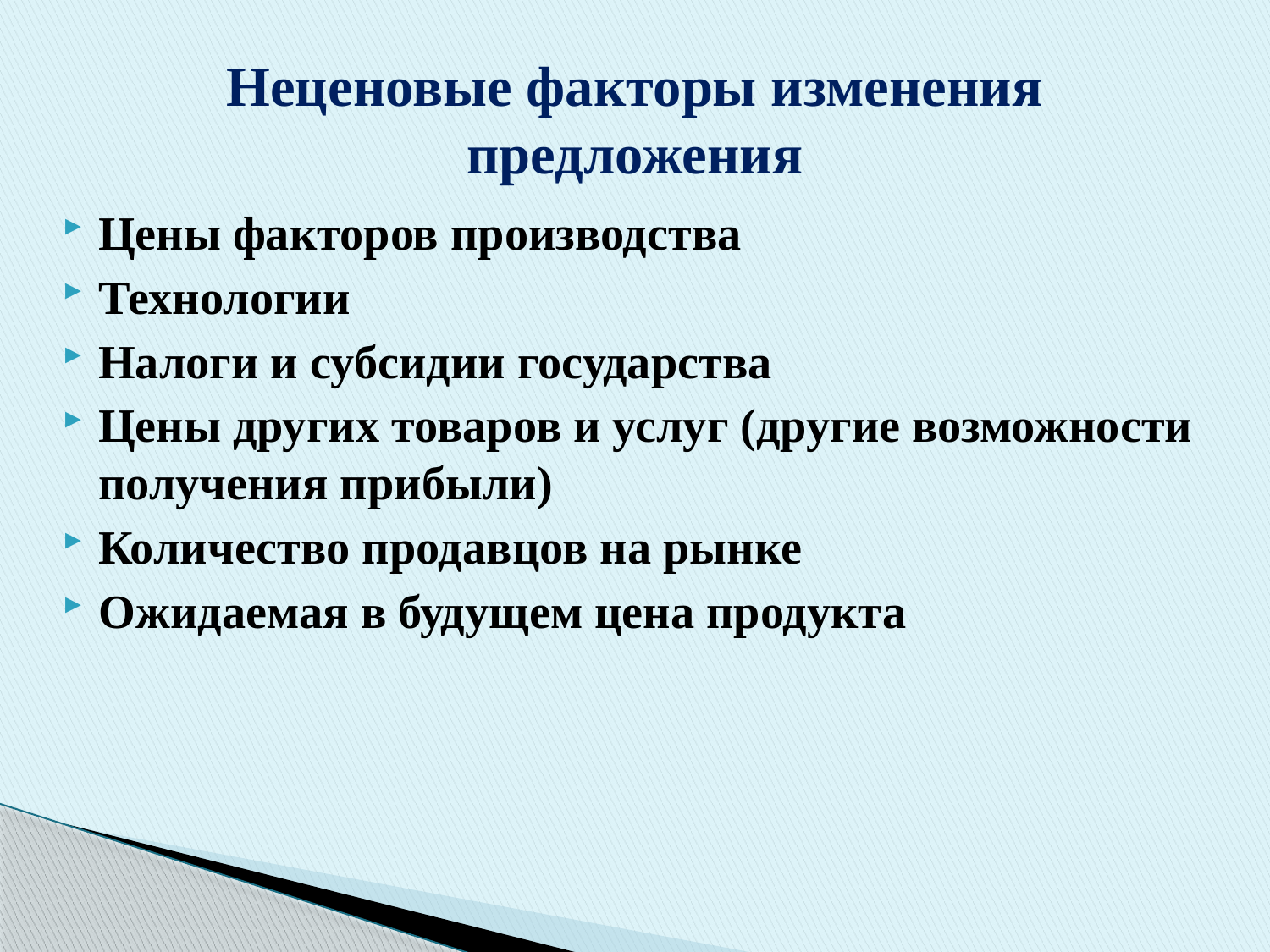

# Неценовые факторы изменения предложения
Цены факторов производства
Технологии
Налоги и субсидии государства
Цены других товаров и услуг (другие возможности получения прибыли)
Количество продавцов на рынке
Ожидаемая в будущем цена продукта